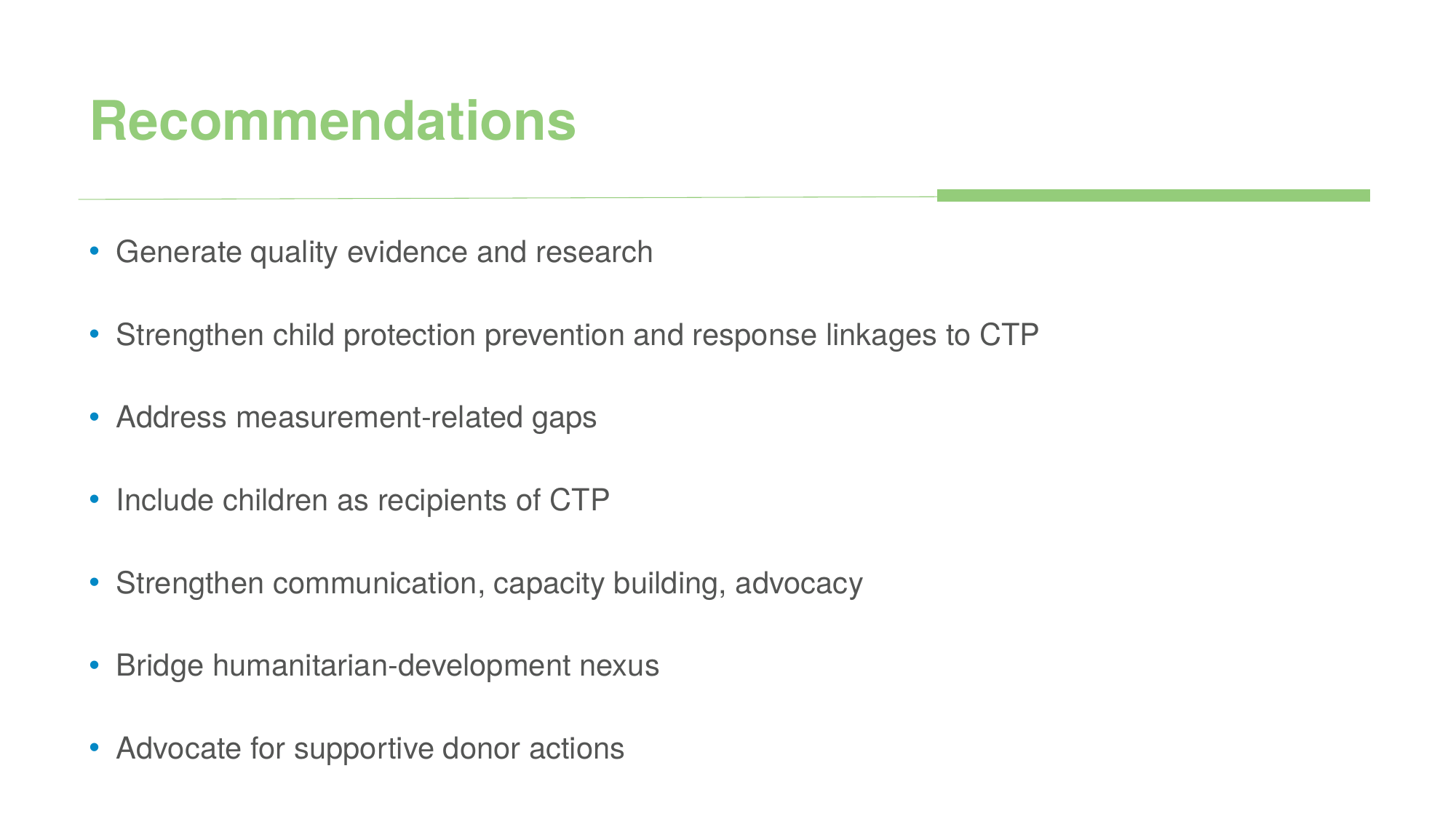

# Recommendations
Generate quality evidence and research

Strengthen child protection prevention and response linkages to CTP

Address measurement-related gaps

Include children as recipients of CTP

Strengthen communication, capacity building, advocacy

Bridge humanitarian-development nexus

Advocate for supportive donor actions